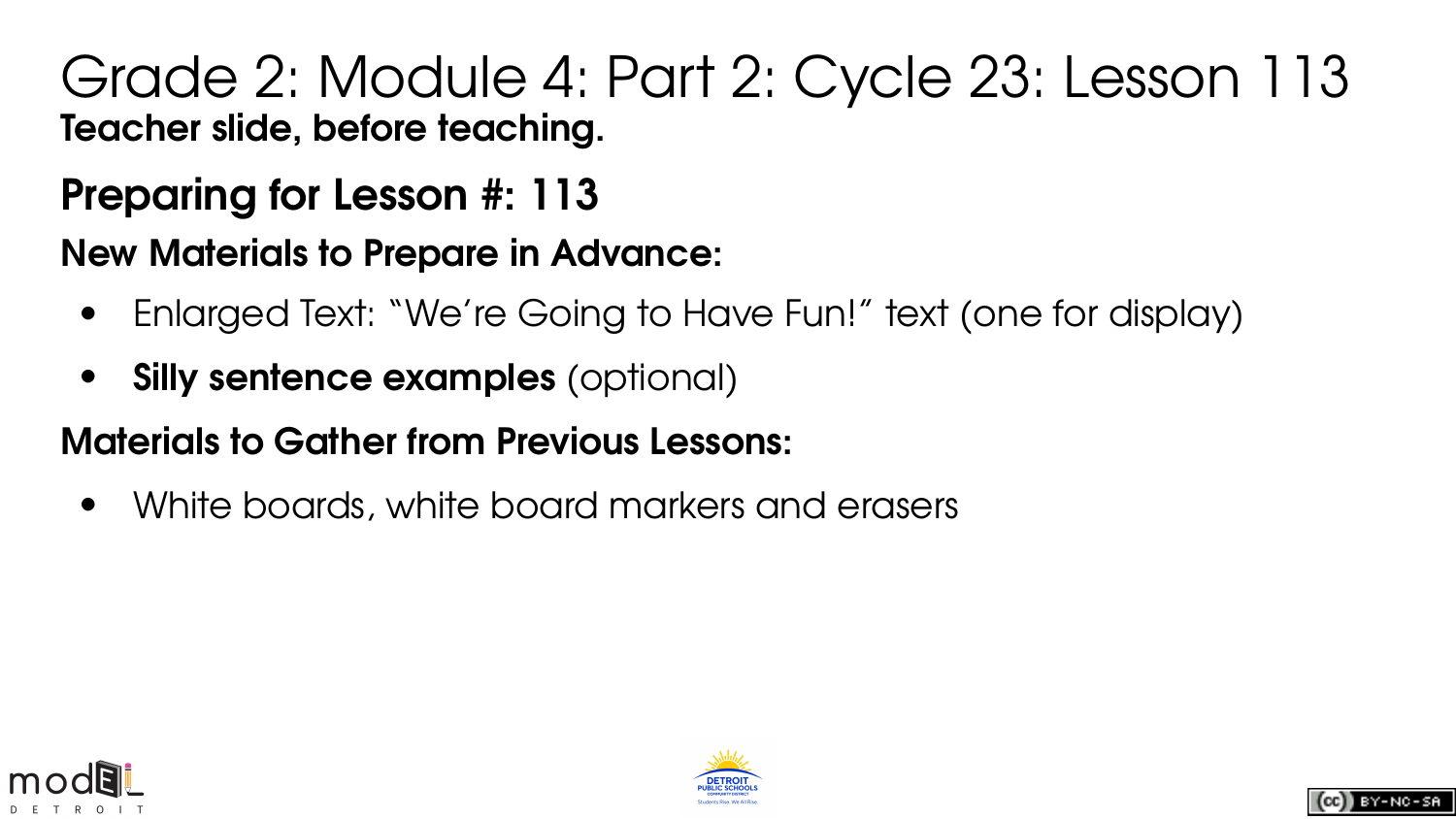

# Grade 2: Module 4: Part 2: Cycle 23: Lesson 113
Teacher slide, before teaching.
Preparing for Lesson #: 113
New Materials to Prepare in Advance:
Enlarged Text: “We’re Going to Have Fun!” text (one for display)
Silly sentence examples (optional)
Materials to Gather from Previous Lessons:
White boards, white board markers and erasers